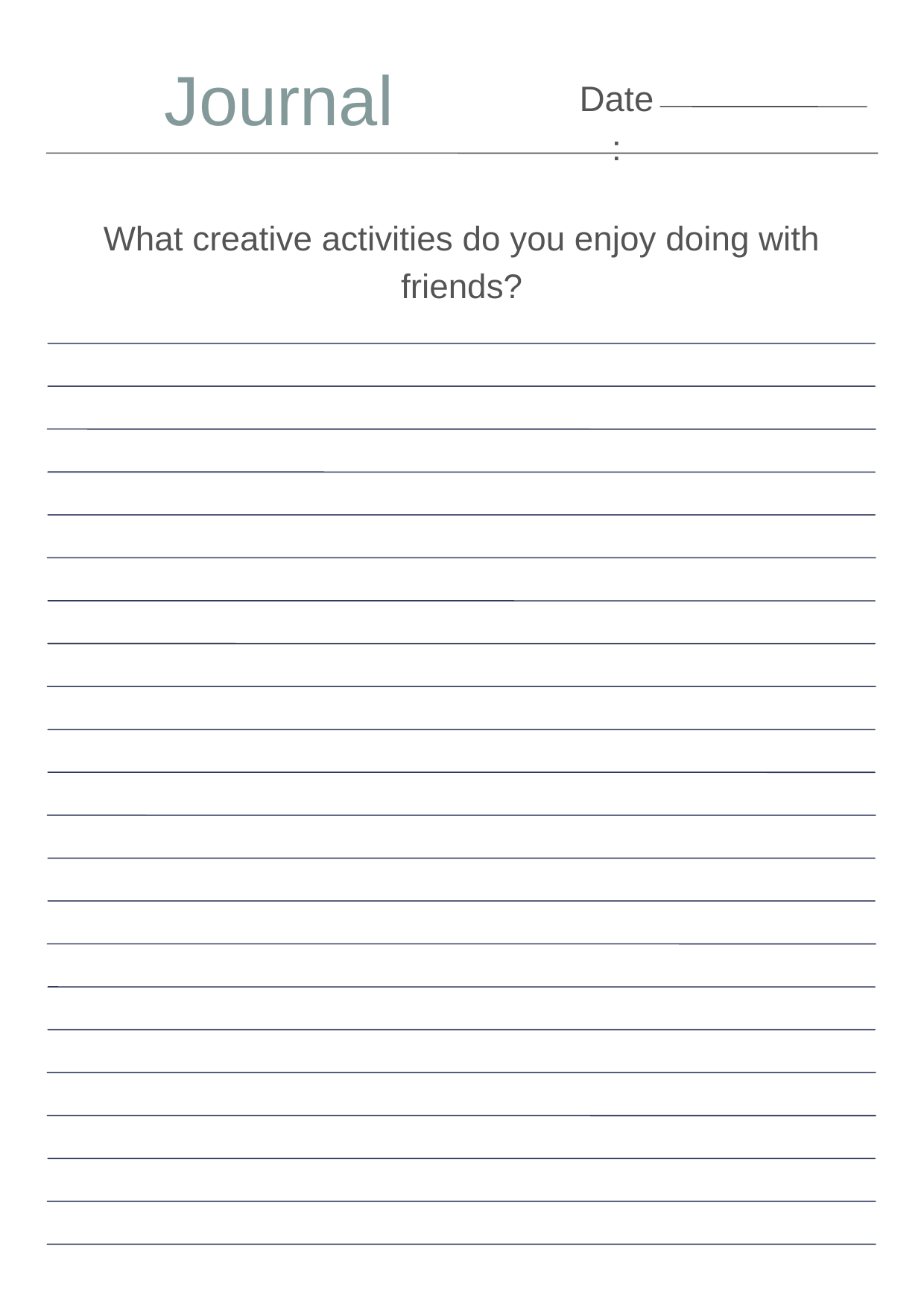

Journal
Date:

What creative activities do you enjoy doing with friends?